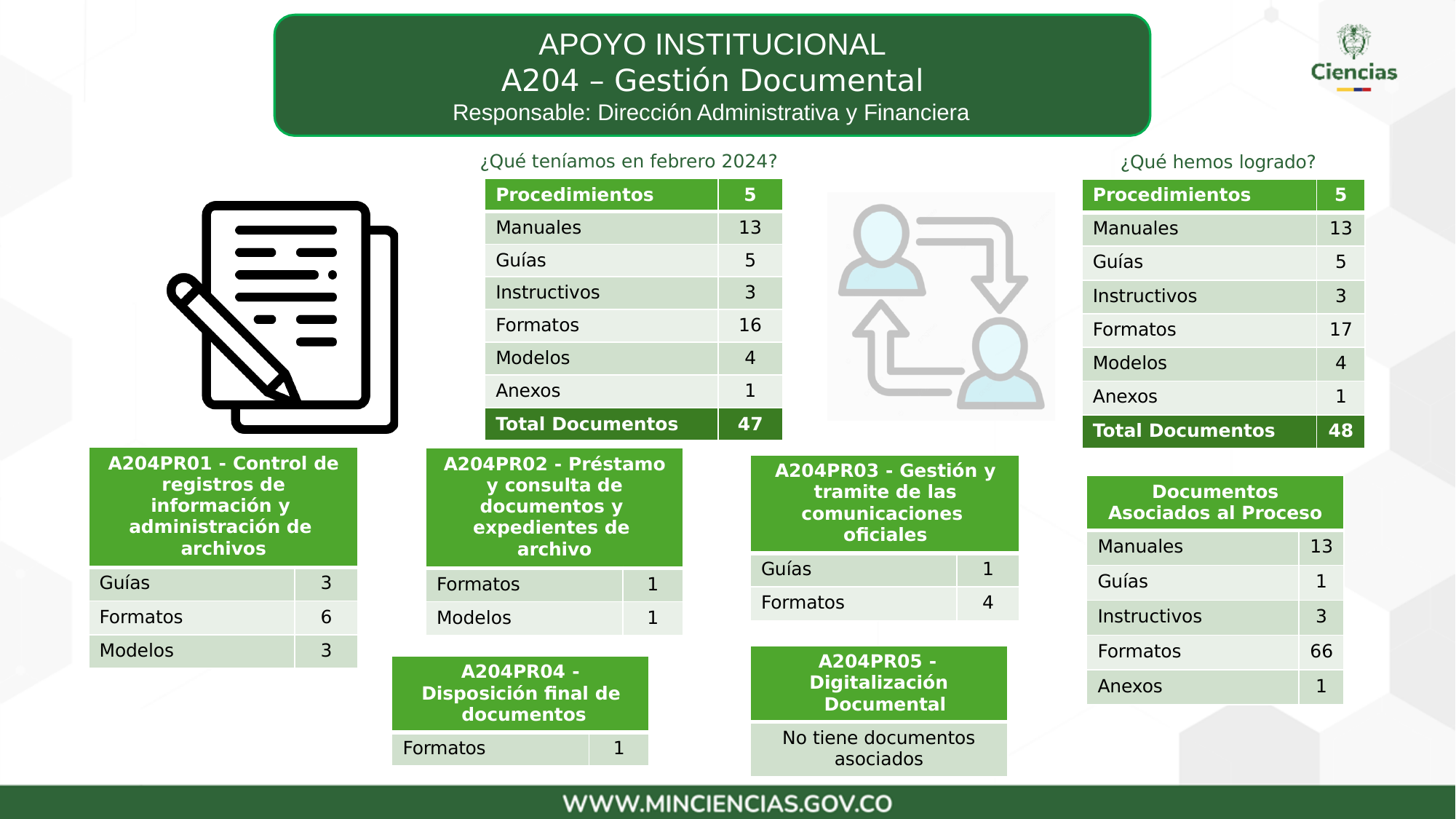

# APOYO INSTITUCIONAL
A204 – Gestión Documental

Responsable: Dirección Administrativa y Financiera
¿Qué teníamos en febrero 2024?
¿Qué hemos logrado?
| Procedimientos | 5 |
| --- | --- |
| Manuales | 13 |
| Guías | 5 |
| Instructivos | 3 |
| Formatos | 16 |
| Modelos | 4 |
| Anexos | 1 |
| Total Documentos | 47 |
| Procedimientos | 5 |
| --- | --- |
| Manuales | 13 |
| Guías | 5 |
| Instructivos | 3 |
| Formatos | 17 |
| Modelos | 4 |
| Anexos | 1 |
| Total Documentos | 48 |

| A204PR01 - Control de registros de información y administración de archivos |  |
| --- | --- |
| Guías | 3 |
| Formatos | 6 |
| Modelos | 3 |
| A204PR02 - Préstamo y consulta de documentos y expedientes de archivo |  |
| --- | --- |
| Formatos | 1 |
| Modelos | 1 |
| A204PR03 - Gestión y tramite de las comunicaciones oficiales |  |
| --- | --- |
| Guías | 1 |
| Formatos | 4 |
| Documentos Asociados al Proceso |  |
| --- | --- |
| Manuales | 13 |
| Guías | 1 |
| Instructivos | 3 |
| Formatos | 66 |
| Anexos | 1 |
| A204PR05 - Digitalización Documental |
| --- |
| No tiene documentos asociados |
| A204PR04 - Disposición final de documentos |  |
| --- | --- |
| Formatos | 1 |